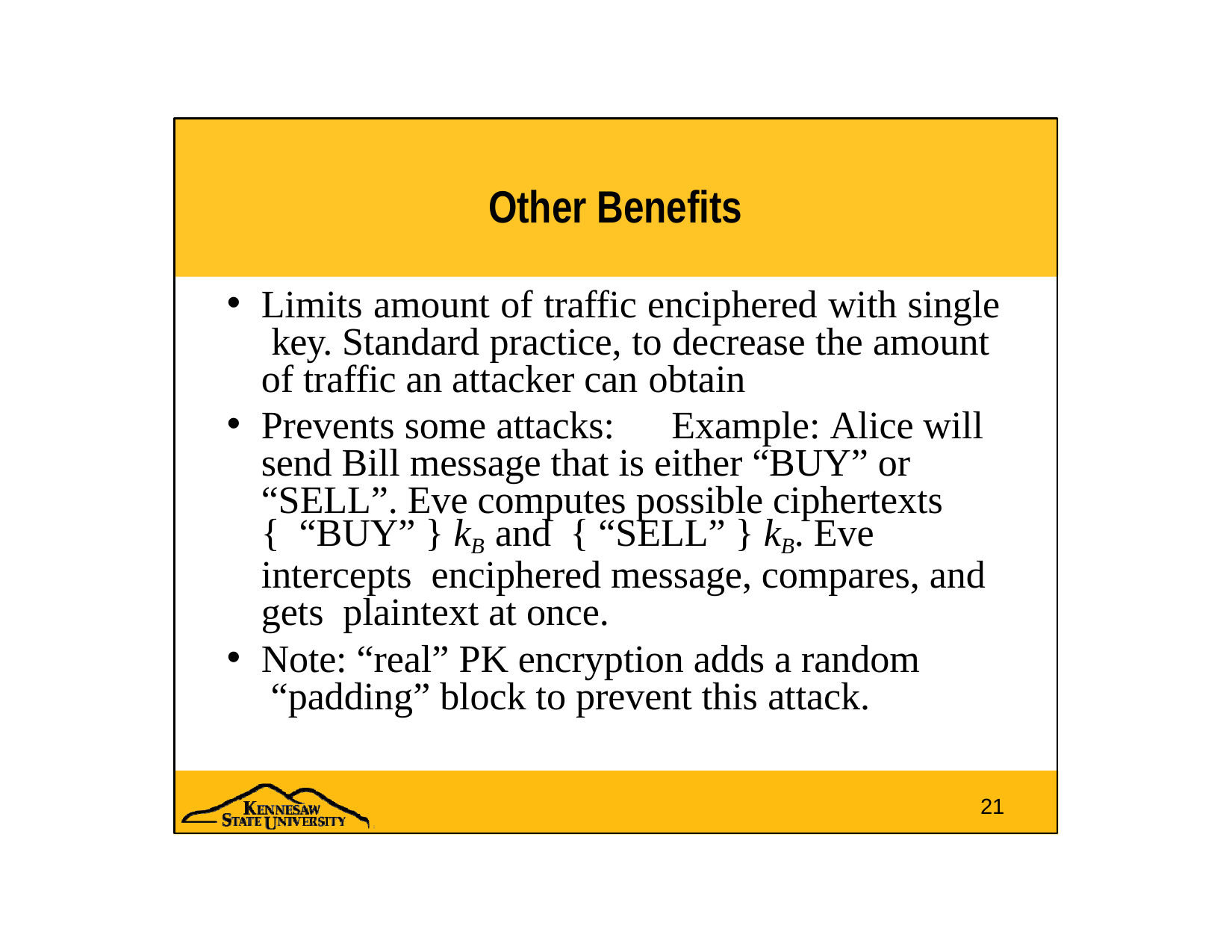

# Other Benefits
Limits amount of traffic enciphered with single  key. Standard practice, to decrease the amount  of traffic an attacker can obtain
Prevents some attacks:	Example: Alice will  send Bill message that is either “BUY” or  “SELL”. Eve computes possible ciphertexts {  “BUY” } kB and	{ “SELL” } kB. Eve intercepts  enciphered message, compares, and gets  plaintext at once.
Note: “real” PK encryption adds a random  “padding” block to prevent this attack.

21